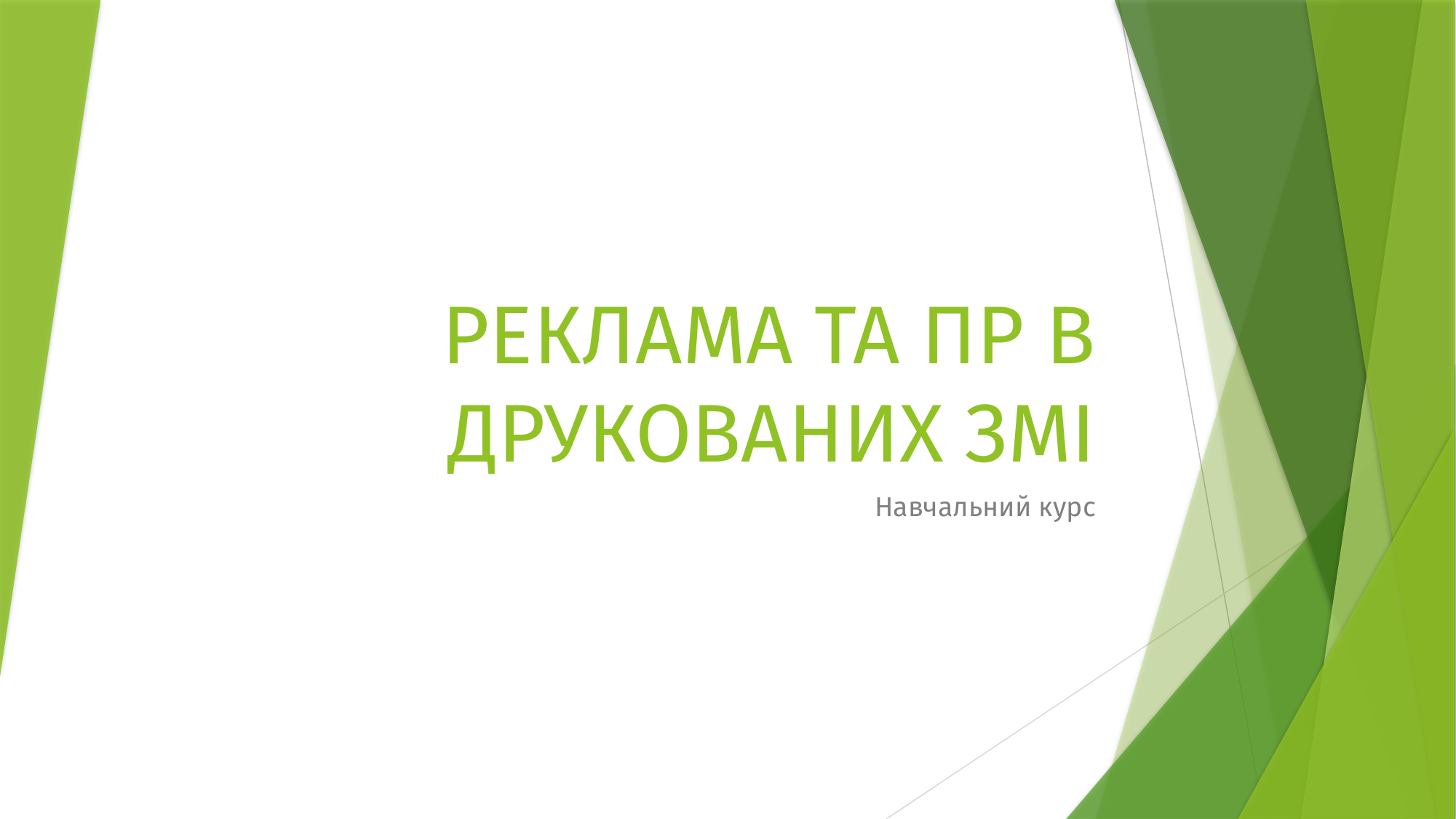

# РЕКЛАМА ТА ПР В ДРУКОВАНИХ ЗМІ
Навчальний курс